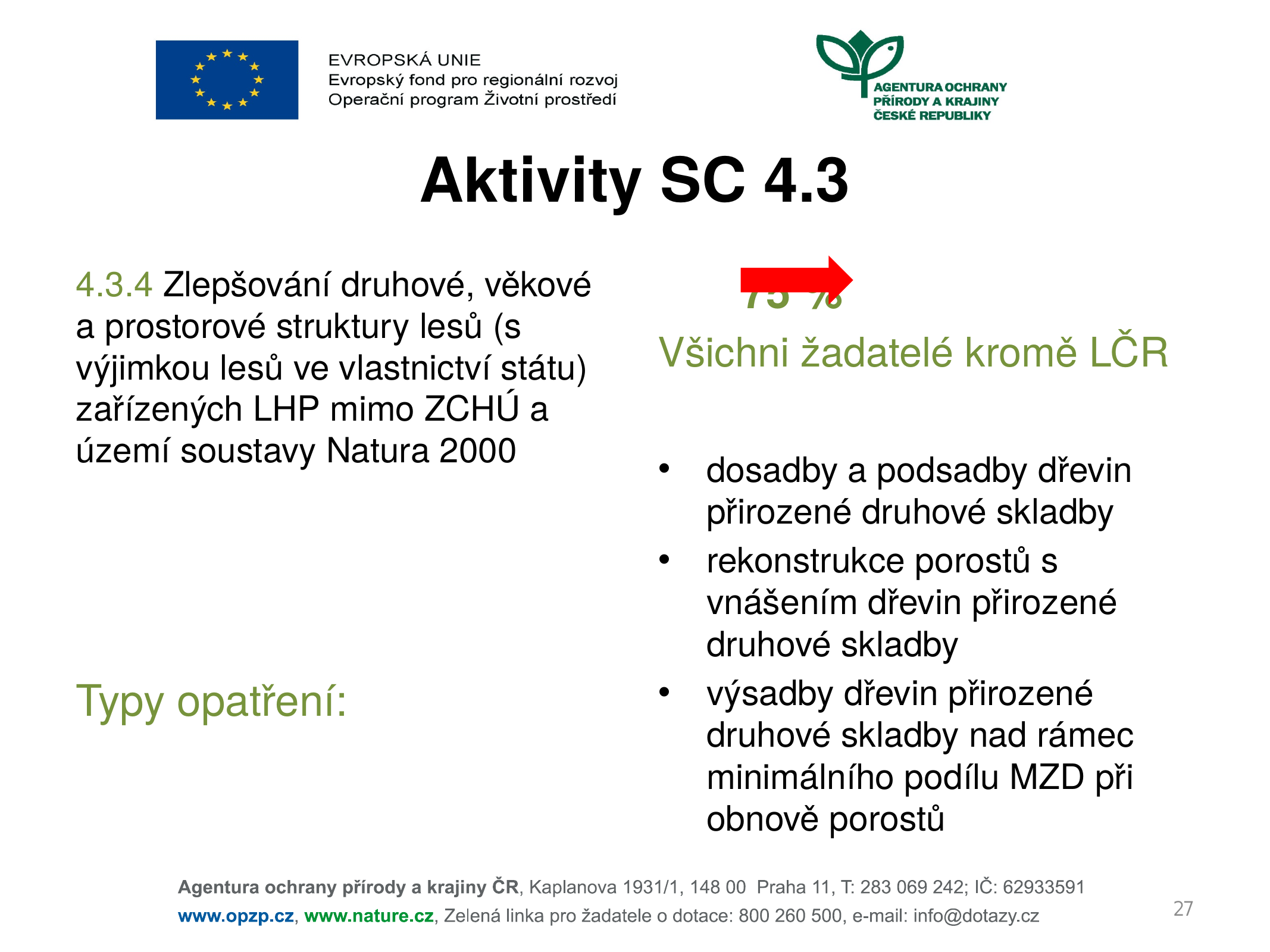

# Aktivity SC 4.3
4.3.4 Zlepšování druhové, věkové a prostorové struktury lesů (s výjimkou lesů ve vlastnictví státu) zařízených LHP mimo ZCHÚ a území soustavy Natura 2000

Typy opatření:

		75 %
Všichni žadatelé kromě LČR

dosadby a podsadby dřevin přirozené druhové skladby
rekonstrukce porostů s vnášením dřevin přirozené druhové skladby
výsadby dřevin přirozené druhové skladby nad rámec minimálního podílu MZD při obnově porostů

27